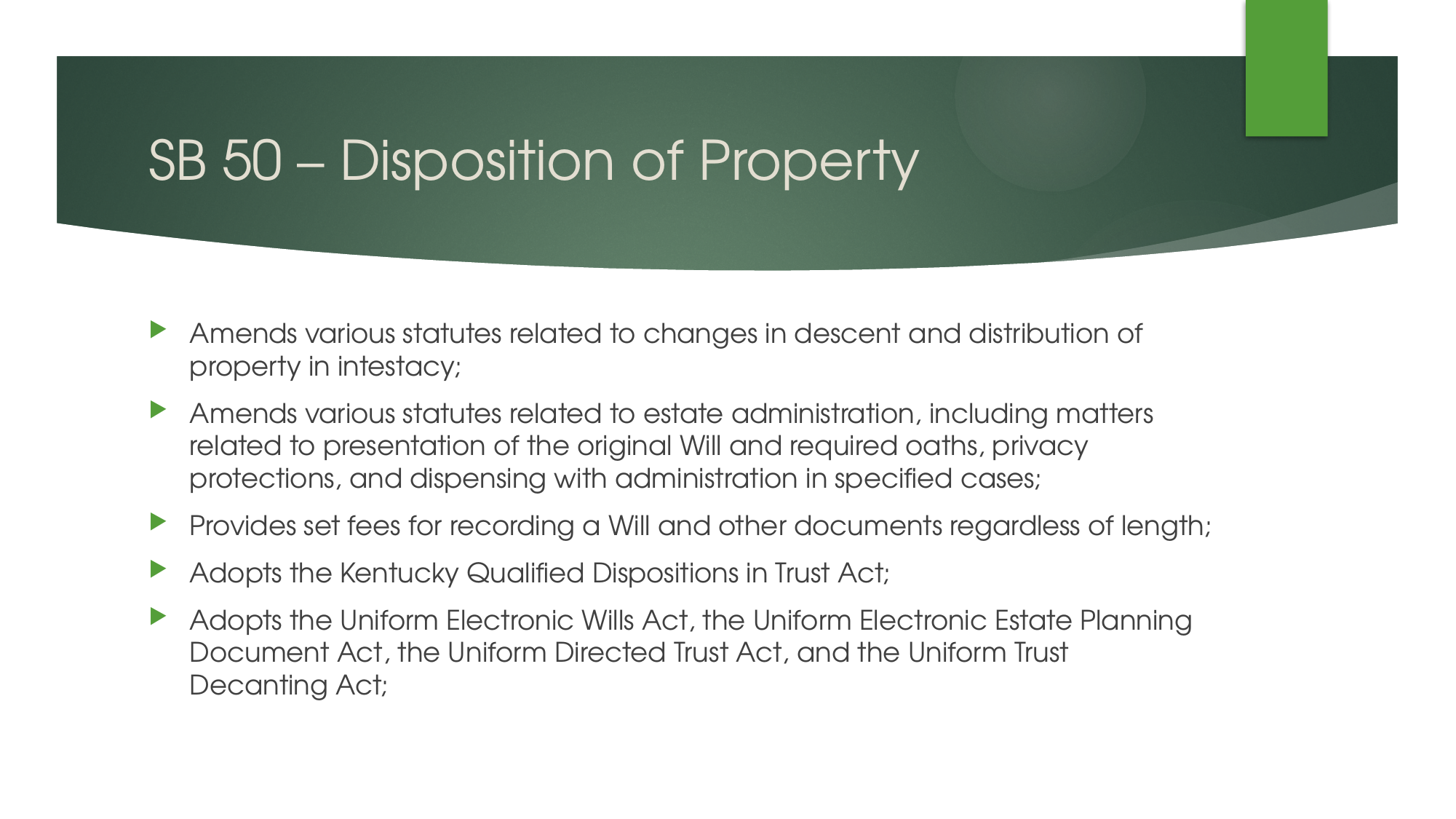

# SB 50 – Disposition of Property
Amends various statutes related to changes in descent and distribution of property in intestacy;
Amends various statutes related to estate administration, including matters related to presentation of the original Will and required oaths, privacy protections, and dispensing with administration in specified cases;
Provides set fees for recording a Will and other documents regardless of length;
Adopts the Kentucky Qualified Dispositions in Trust Act;
Adopts the Uniform Electronic Wills Act, the Uniform Electronic Estate Planning Document Act, the Uniform Directed Trust Act, and the Uniform Trust Decanting Act;